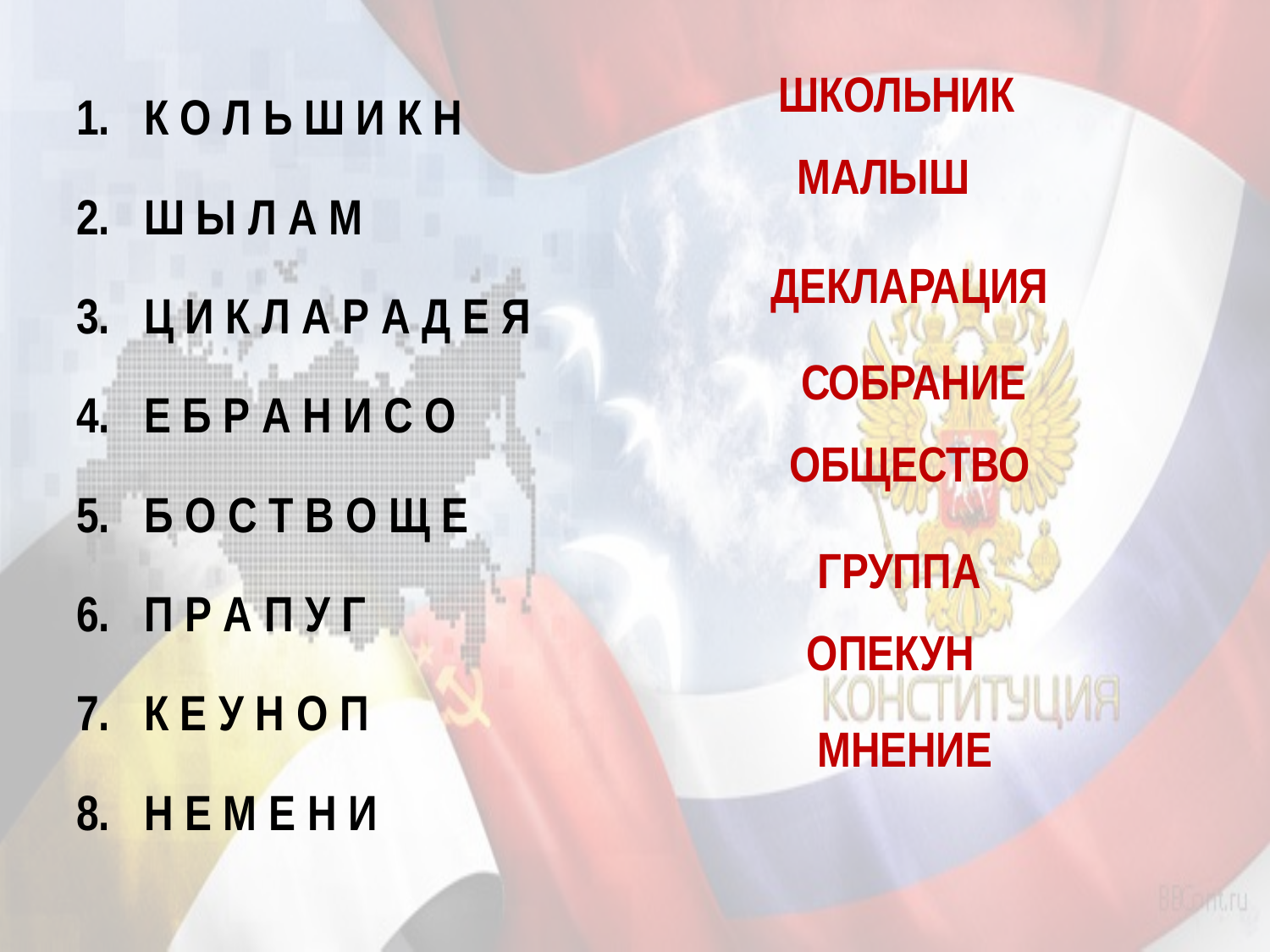

К О Л Ь Ш И К Н
Ш Ы Л А М
Ц И К Л А Р А Д Е Я
Е Б Р А Н И С О
Б О С Т В О Щ Е
П Р А П У Г
К Е У Н О П
Н Е М Е Н И
ШКОЛЬНИК
МАЛЫШ
ДЕКЛАРАЦИЯ
СОБРАНИЕ
ОБЩЕСТВО
ГРУППА
ОПЕКУН
МНЕНИЕ